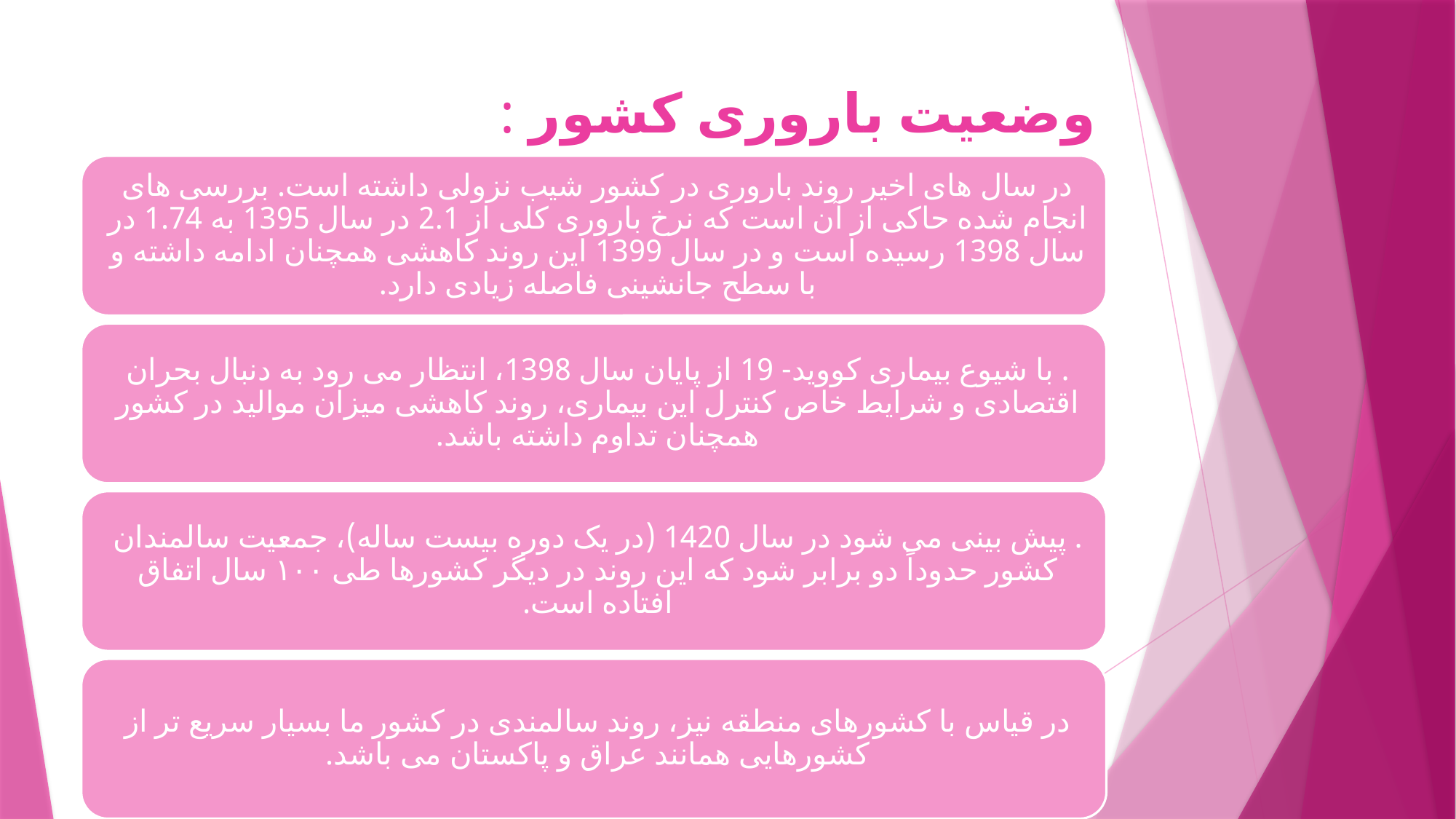

# وضعیت باروری کشور :
در سال های اخیر روند باروری در کشور شیب نزولی داشته است. بررسی‌ های انجام شده حاکی از آن است که نرخ باروری کلی از 2.1 در سال 1395 به 1.74 در سال 1398 رسیده است و در سال 1399 این روند کاهشی همچنان ادامه داشته و با سطح جانشینی فاصله زیادی دارد.
. با شیوع بیماری کووید- 19 از پایان سال 1398، انتظار می رود به دنبال بحران اقتصادی و شرایط خاص کنترل این بیماری، روند کاهشی میزان موالید در کشور همچنان تداوم داشته باشد.
. پیش بینی می شود در سال 1420 (در یک دوره بیست ساله)، جمعیت سالمندان کشور حدوداً دو برابر شود که این روند در دیگر کشورها طی ۱۰۰ سال اتفاق افتاده است.
در قیاس با کشورهای منطقه نیز، روند سالمندی در کشور ما بسیار سریع تر از کشورهایی همانند عراق و پاکستان می باشد.